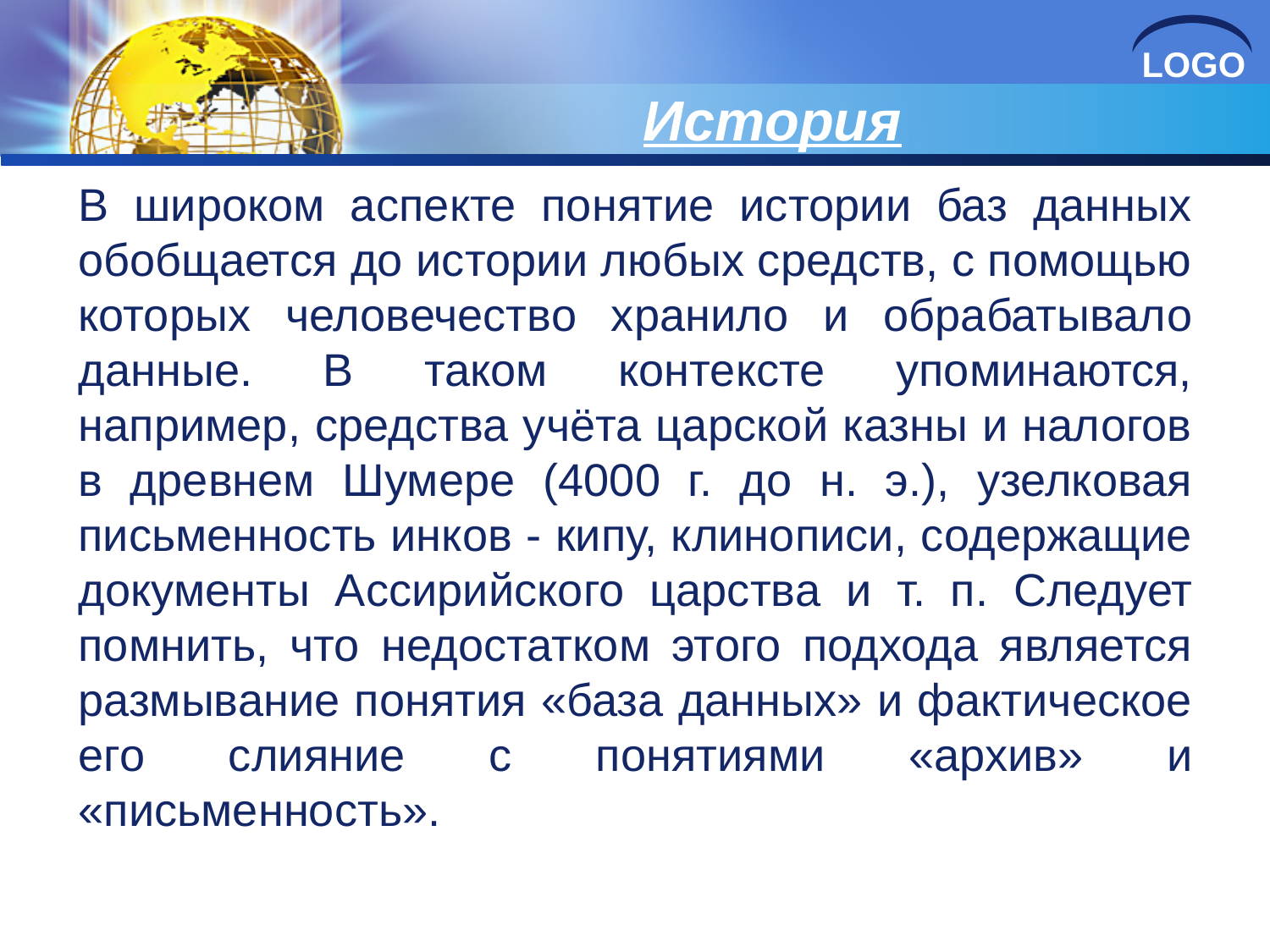

# История
В широком аспекте понятие истории баз данных обобщается до истории любых средств, с помощью которых человечество хранило и обрабатывало данные. В таком контексте упоминаются, например, средства учёта царской казны и налогов в древнем Шумере (4000 г. до н. э.), узелковая письменность инков - кипу, клинописи, содержащие документы Ассирийского царства и т. п. Следует помнить, что недостатком этого подхода является размывание понятия «база данных» и фактическое его слияние с понятиями «архив» и «письменность».